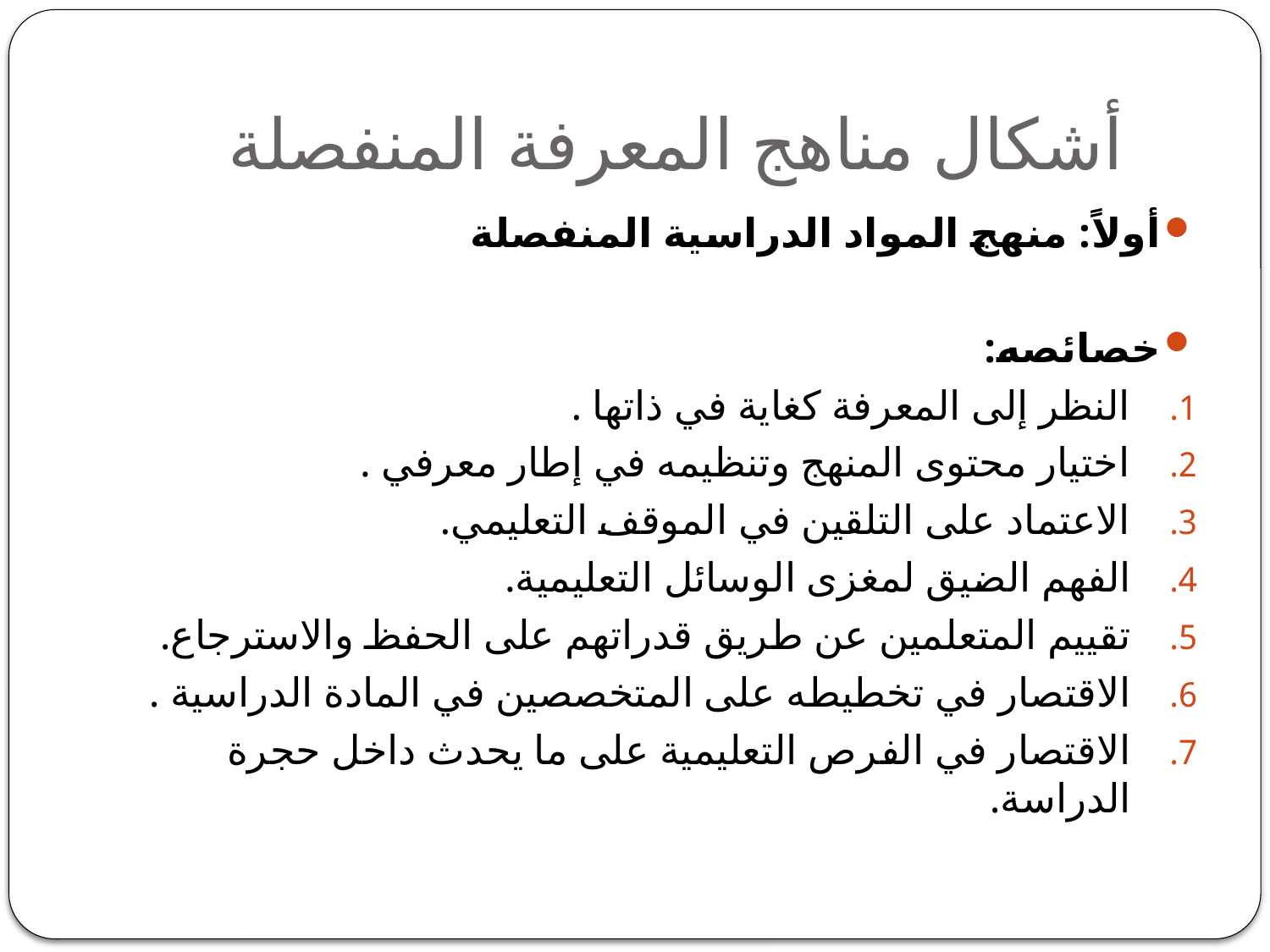

# أشكال مناهج المعرفة المنفصلة
أولاً: منهج المواد الدراسية المنفصلة

خصائصه:
النظر إلى المعرفة كغاية في ذاتها .
اختيار محتوى المنهج وتنظيمه في إطار معرفي .
الاعتماد على التلقين في الموقف التعليمي.
الفهم الضيق لمغزى الوسائل التعليمية.
تقييم المتعلمين عن طريق قدراتهم على الحفظ والاسترجاع.
الاقتصار في تخطيطه على المتخصصين في المادة الدراسية .
الاقتصار في الفرص التعليمية على ما يحدث داخل حجرة الدراسة.